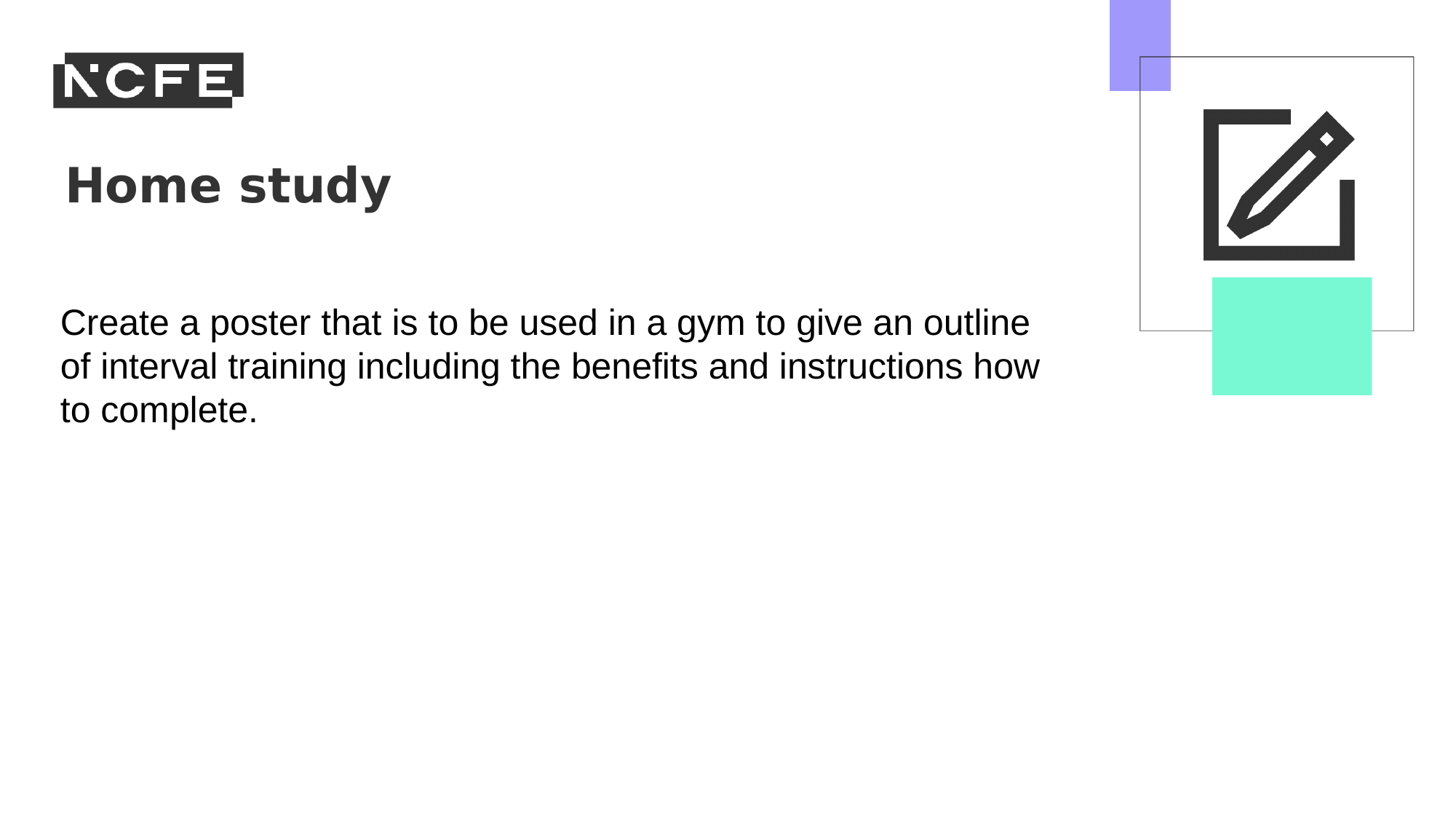

Create a poster that is to be used in a gym to give an outline of interval training including the benefits and instructions how to complete.